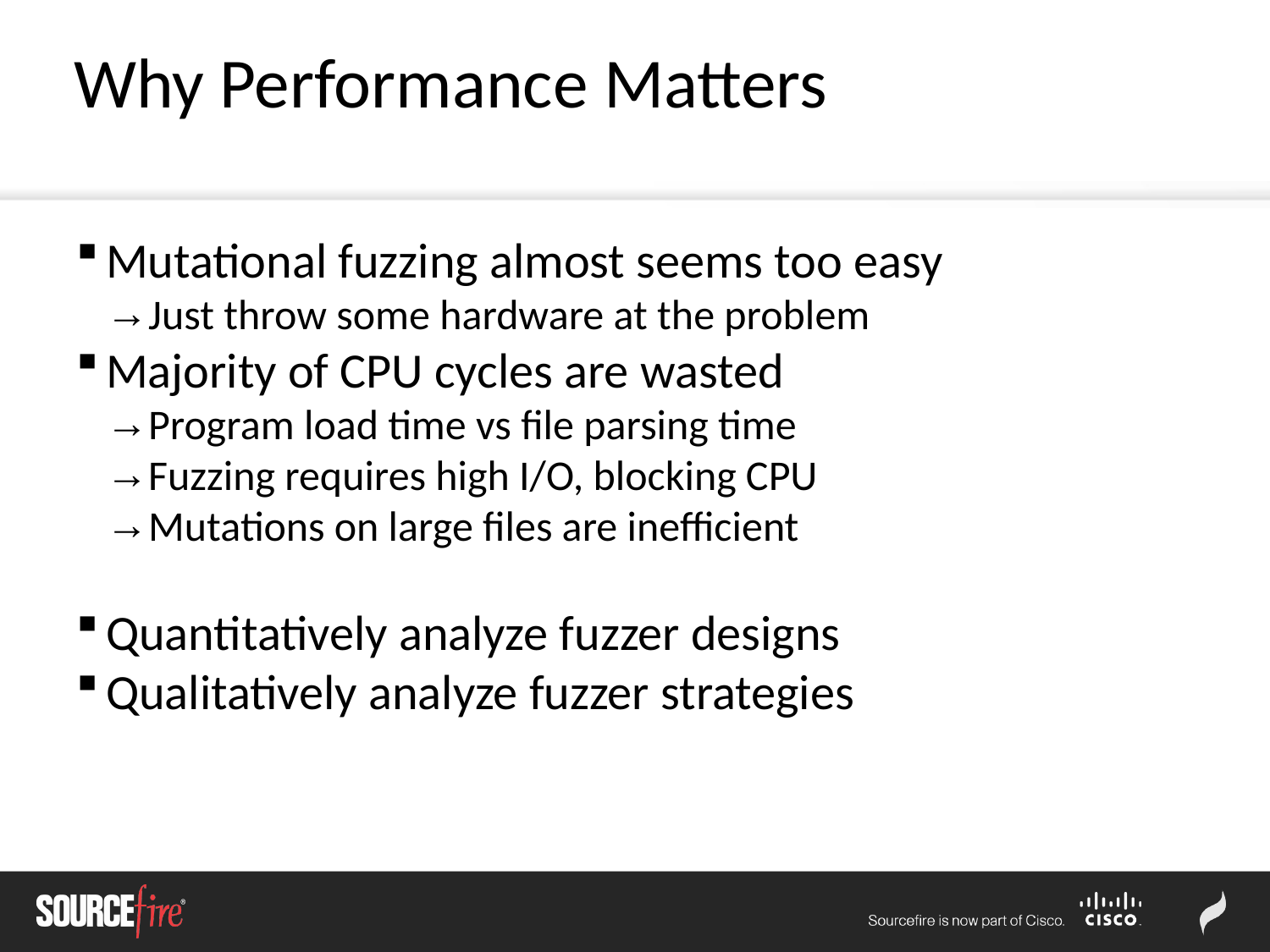

Why Performance Matters
Mutational fuzzing almost seems too easy
Just throw some hardware at the problem
Majority of CPU cycles are wasted
Program load time vs file parsing time
Fuzzing requires high I/O, blocking CPU
Mutations on large files are inefficient

Quantitatively analyze fuzzer designs
Qualitatively analyze fuzzer strategies